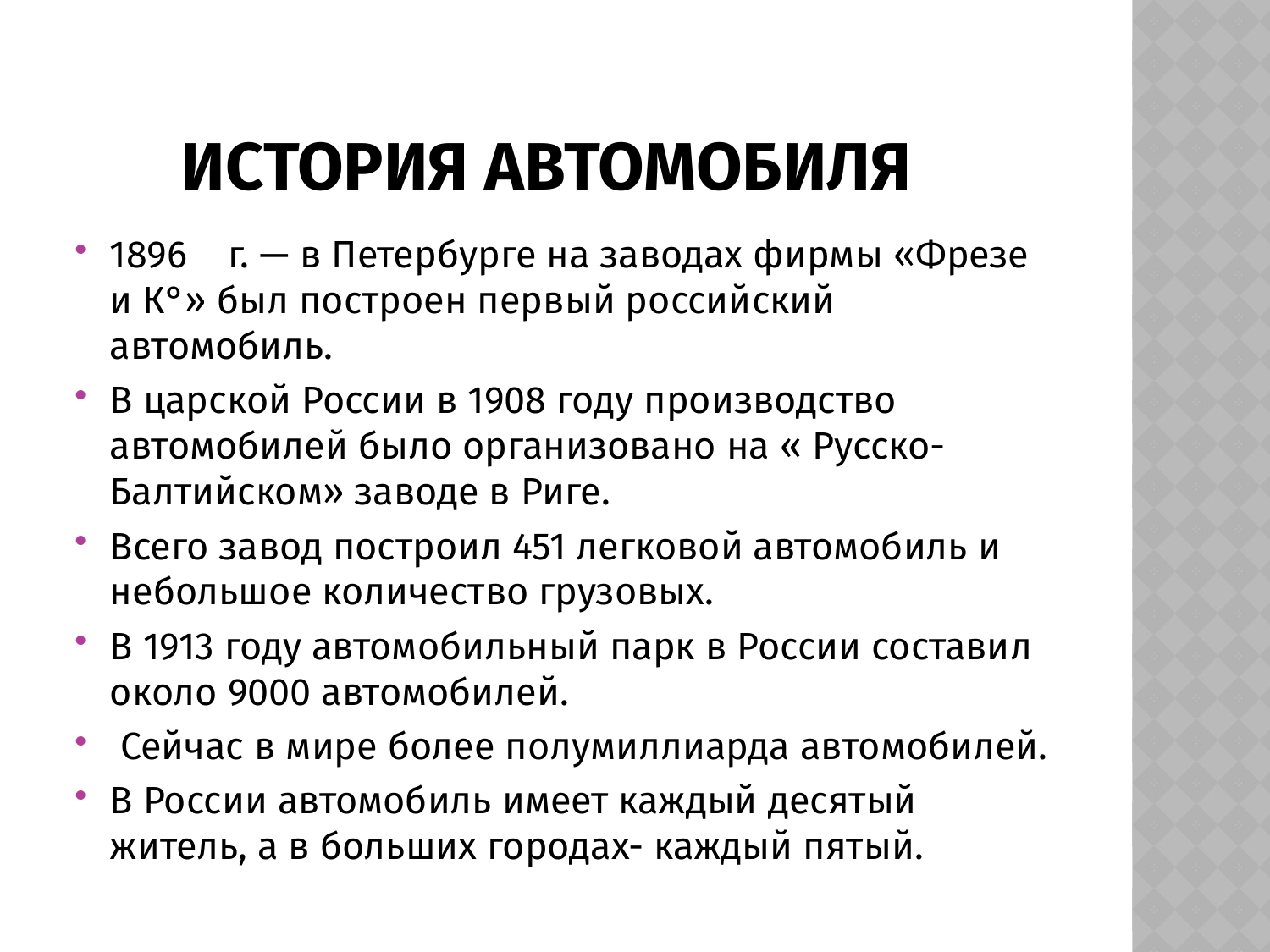

# История автомобиля
1896    г. — в Петербурге на заводах фирмы «Фрезе и К°» был построен первый российский автомобиль.
В царской России в 1908 году производство автомобилей было организовано на « Русско-Балтийском» заводе в Риге.
Всего завод построил 451 легковой автомобиль и небольшое количество грузовых.
В 1913 году автомобильный парк в России составил около 9000 автомобилей.
 Сейчас в мире более полумиллиарда автомобилей.
В России автомобиль имеет каждый десятый житель, а в больших городах- каждый пятый.